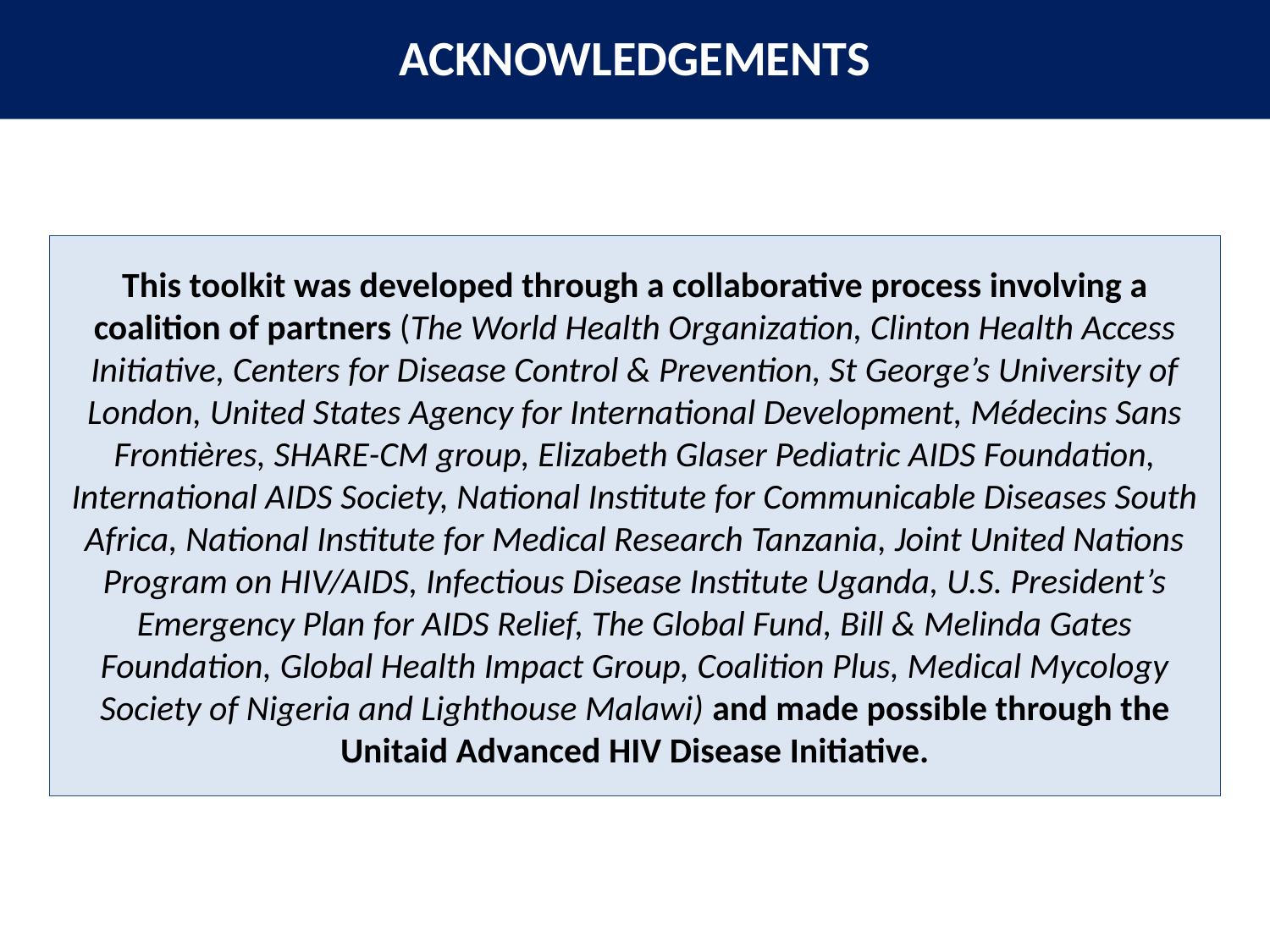

ACKNOWLEDGEMENTS

# This toolkit was developed through a collaborative process involving a coalition of partners (The World Health Organization, Clinton Health Access Initiative, Centers for Disease Control & Prevention, St George’s University of London, United States Agency for International Development, Médecins Sans Frontières, SHARE-CM group, Elizabeth Glaser Pediatric AIDS Foundation, International AIDS Society, National Institute for Communicable Diseases South Africa, National Institute for Medical Research Tanzania, Joint United Nations Program on HIV/AIDS, Infectious Disease Institute Uganda, U.S. President’s Emergency Plan for AIDS Relief, The Global Fund, Bill & Melinda Gates Foundation, Global Health Impact Group, Coalition Plus, Medical Mycology Society of Nigeria and Lighthouse Malawi) and made possible through the Unitaid Advanced HIV Disease Initiative.